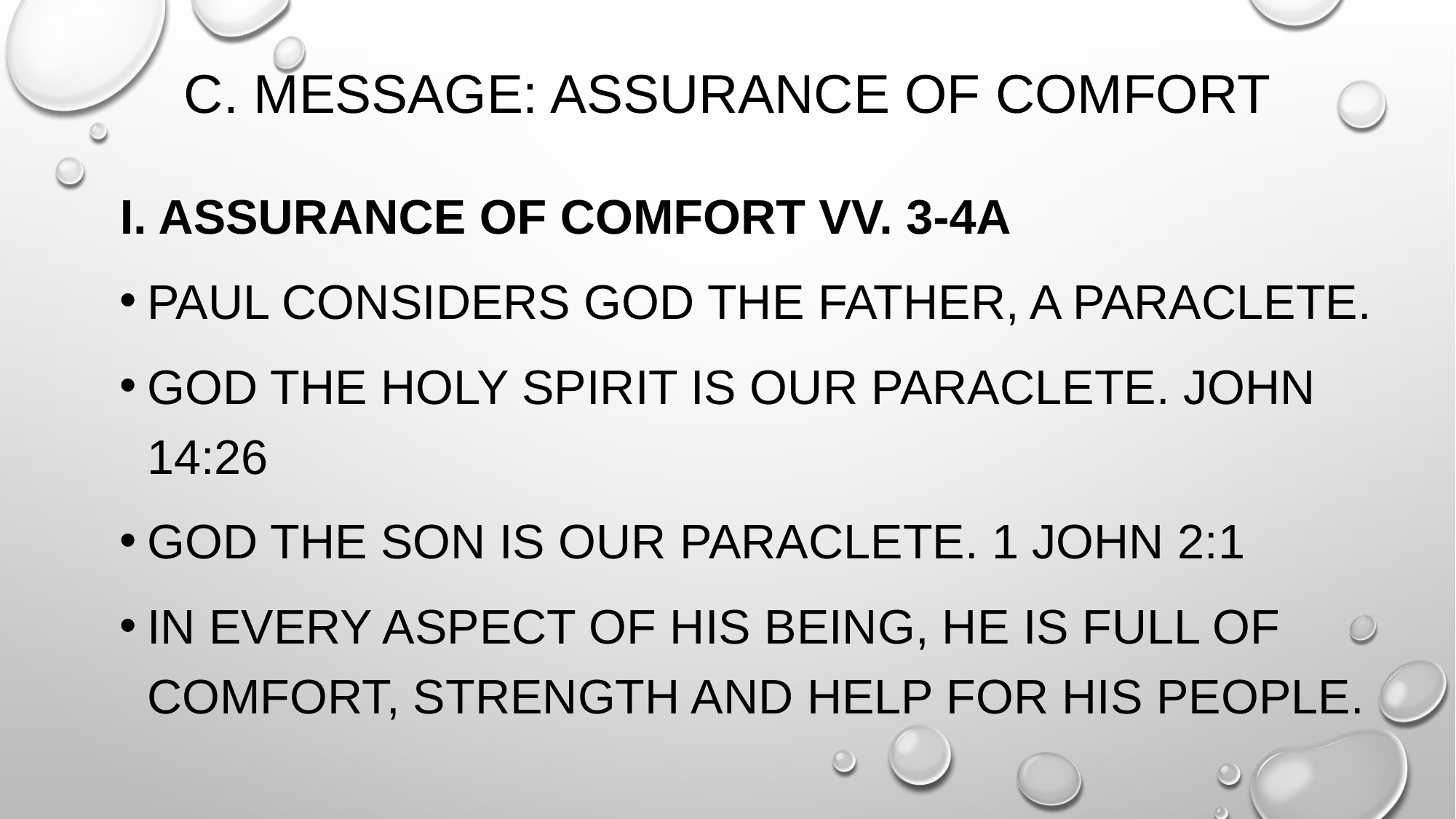

# c. message: assurance of comfort
I. Assurance of comfort vv. 3-4a
Paul considers god the father, a paraclete.
God The holy spirit is our paraclete. John 14:26
God the son is our paraclete. 1 john 2:1
In every aspect of his being, he is full of comfort, strength and help for his people.